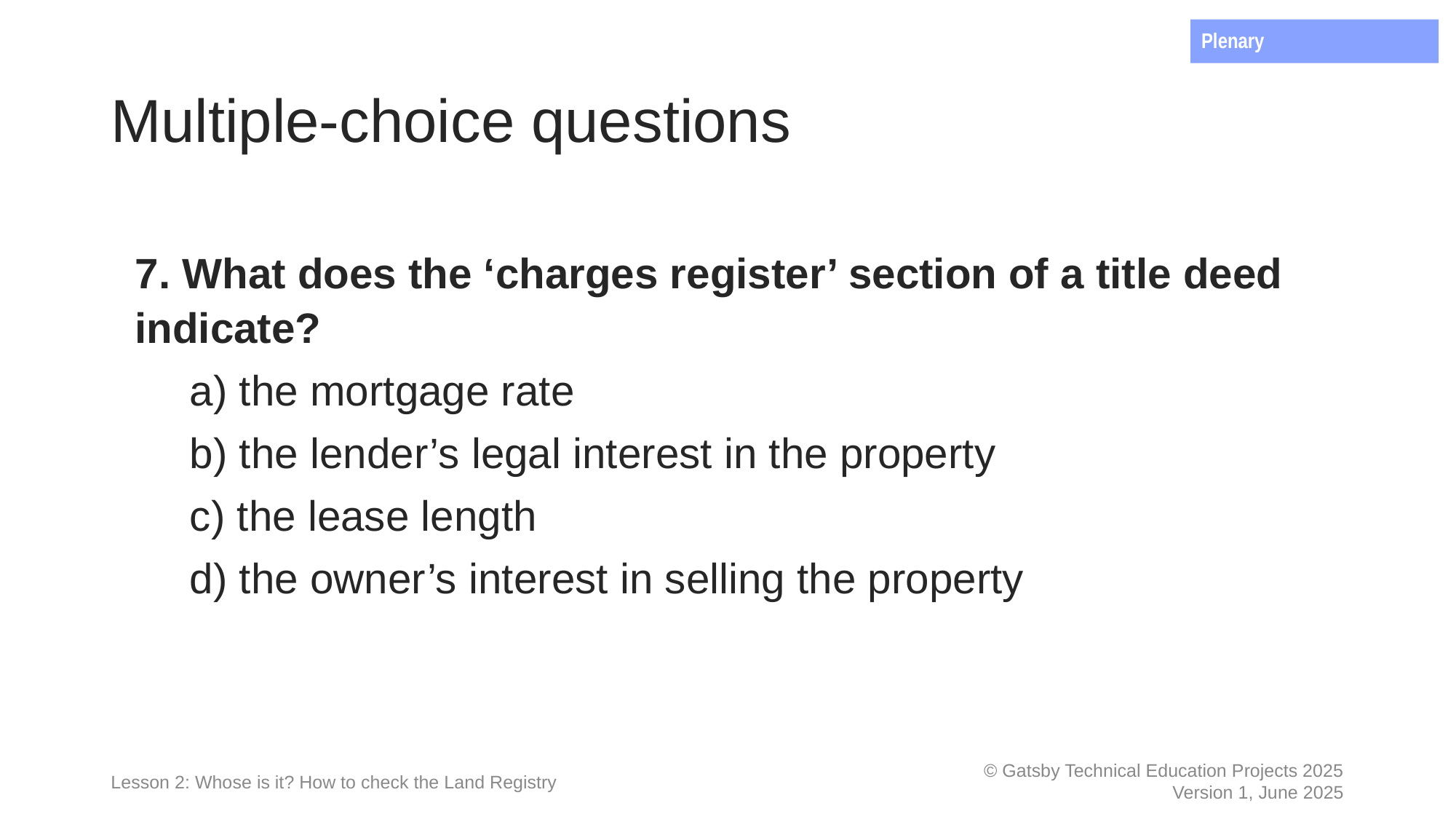

Plenary
# Multiple-choice questions
7. What does the ‘charges register’ section of a title deed indicate?
a) the mortgage rate
b) the lender’s legal interest in the property
c) the lease length
d) the owner’s interest in selling the property
Lesson 2: Whose is it? How to check the Land Registry